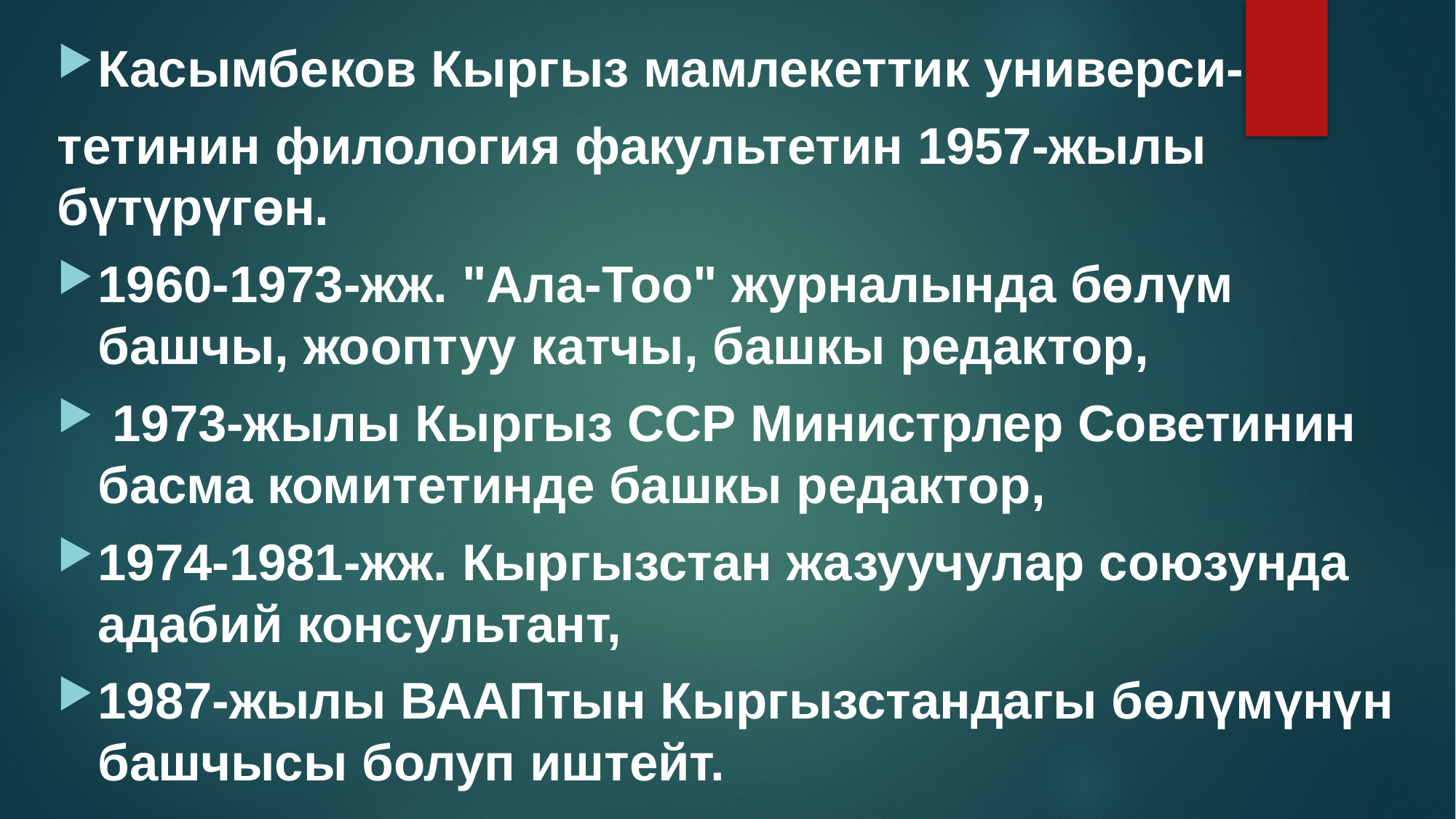

Касымбеков Кыргыз мамлекеттик универси-
тетинин филология факультетин 1957-жылы бүтүрүгөн.
1960-1973-жж. "Ала-Тоо" журналында бөлүм башчы, жооптуу катчы, башкы редактор,
 1973-жылы Кыргыз ССР Министрлер Советинин басма комитетинде башкы редактор,
1974-1981-жж. Кыргызстан жазуучулар союзунда адабий консультант,
1987-жылы ВААПтын Кыргызстандагы бөлүмүнүн башчысы болуп иштейт.